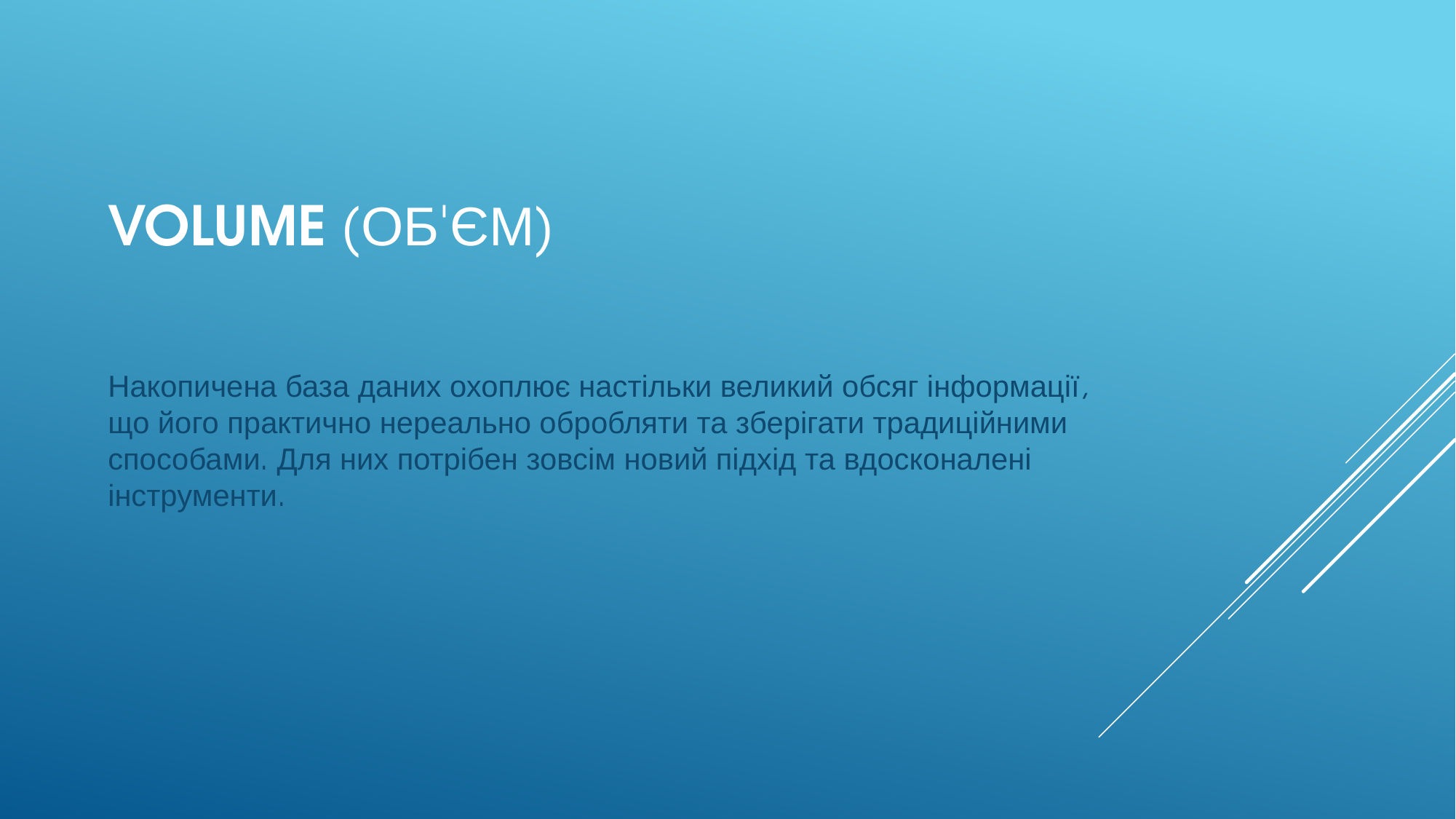

# Volume (об'єм)
Накопичена база даних охоплює настільки великий обсяг інформації, що його практично нереально обробляти та зберігати традиційними способами. Для них потрібен зовсім новий підхід та вдосконалені інструменти.